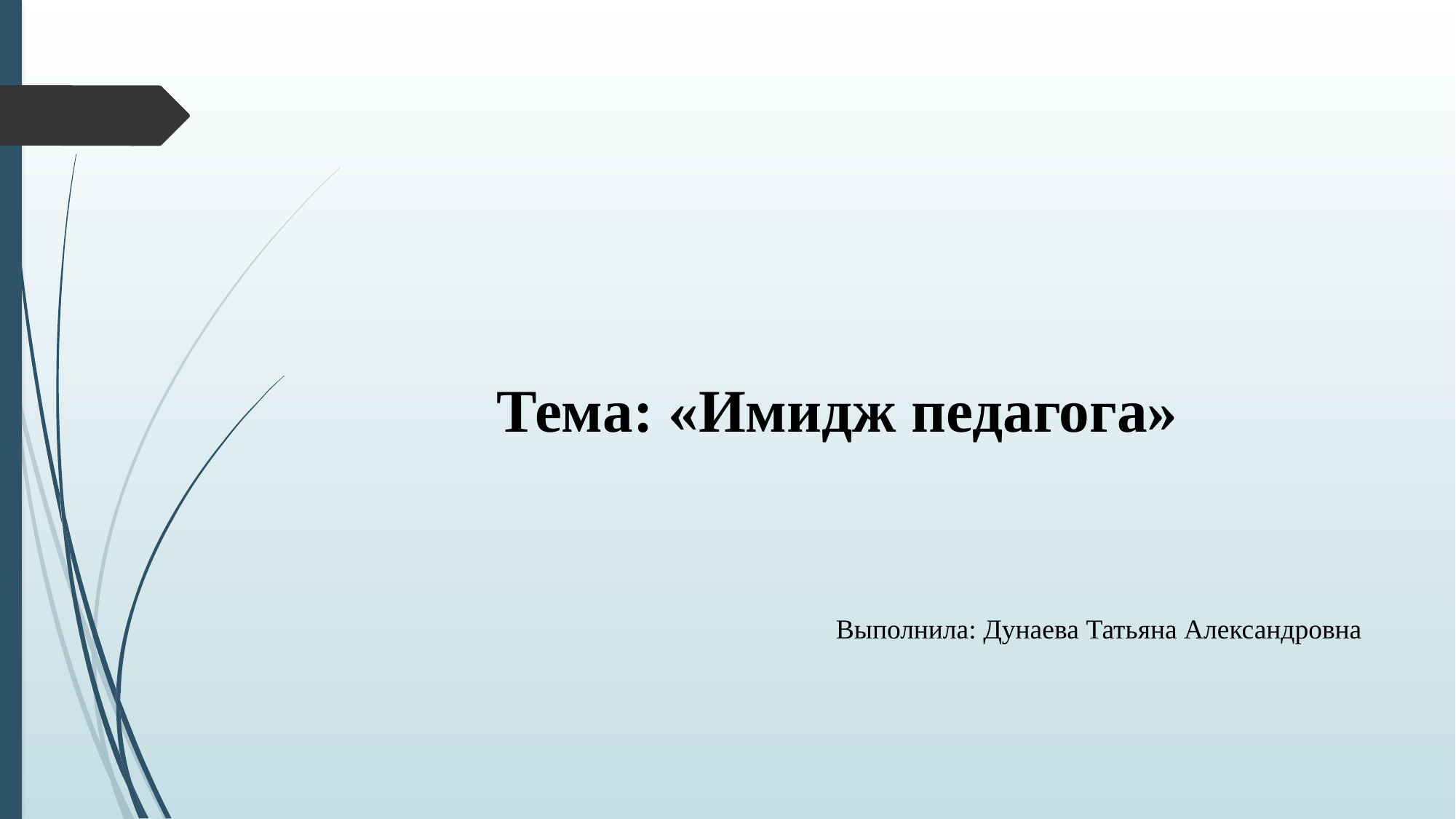

# Тема: «Имидж педагога»
Выполнила: Дунаева Татьяна Александровна